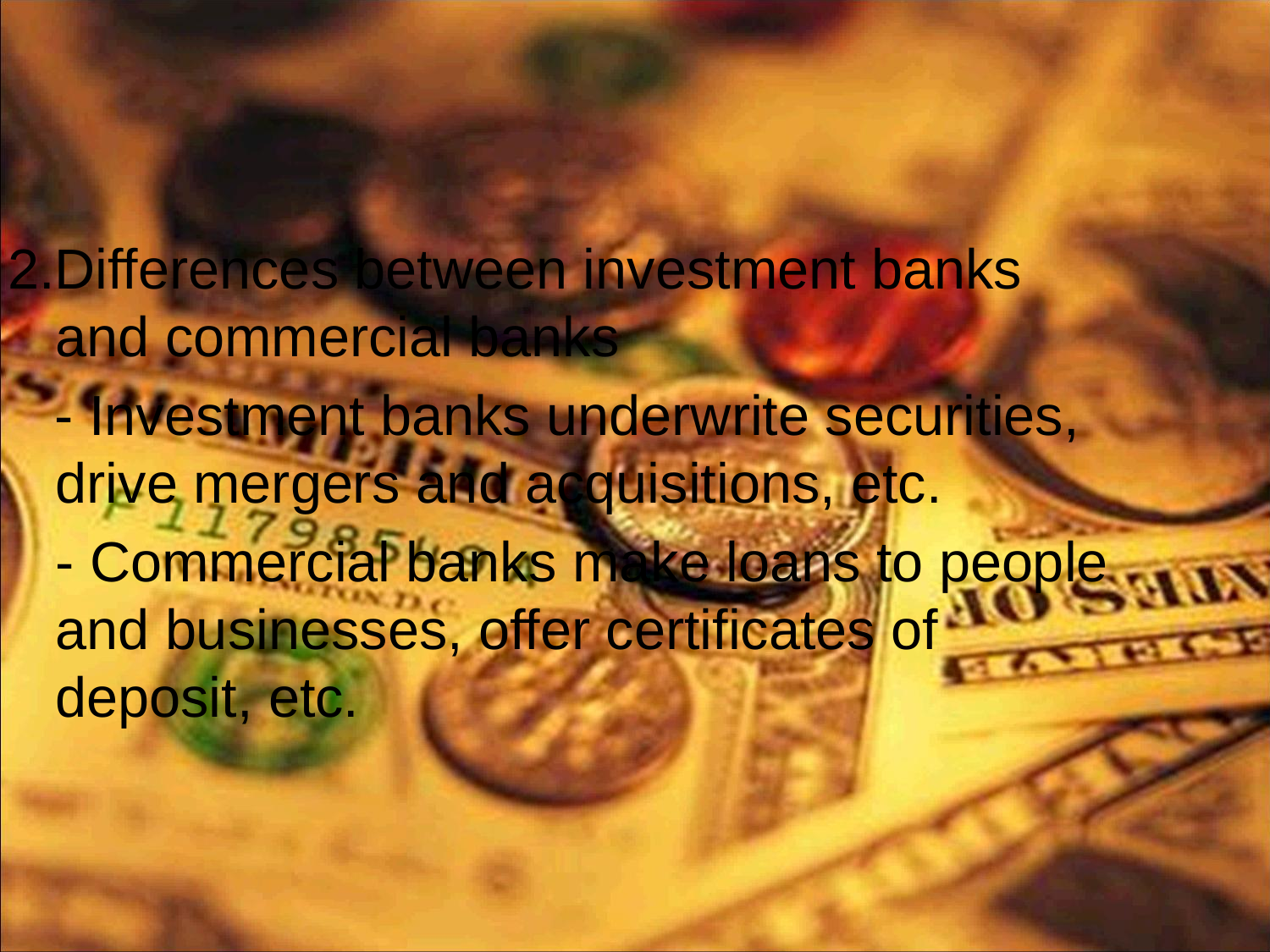

#
2.Differences between investment banks and commercial banks
   - Investment banks underwrite securities, drive mergers and acquisitions, etc.
	- Commercial banks make loans to people and businesses, offer certificates of deposit, etc.